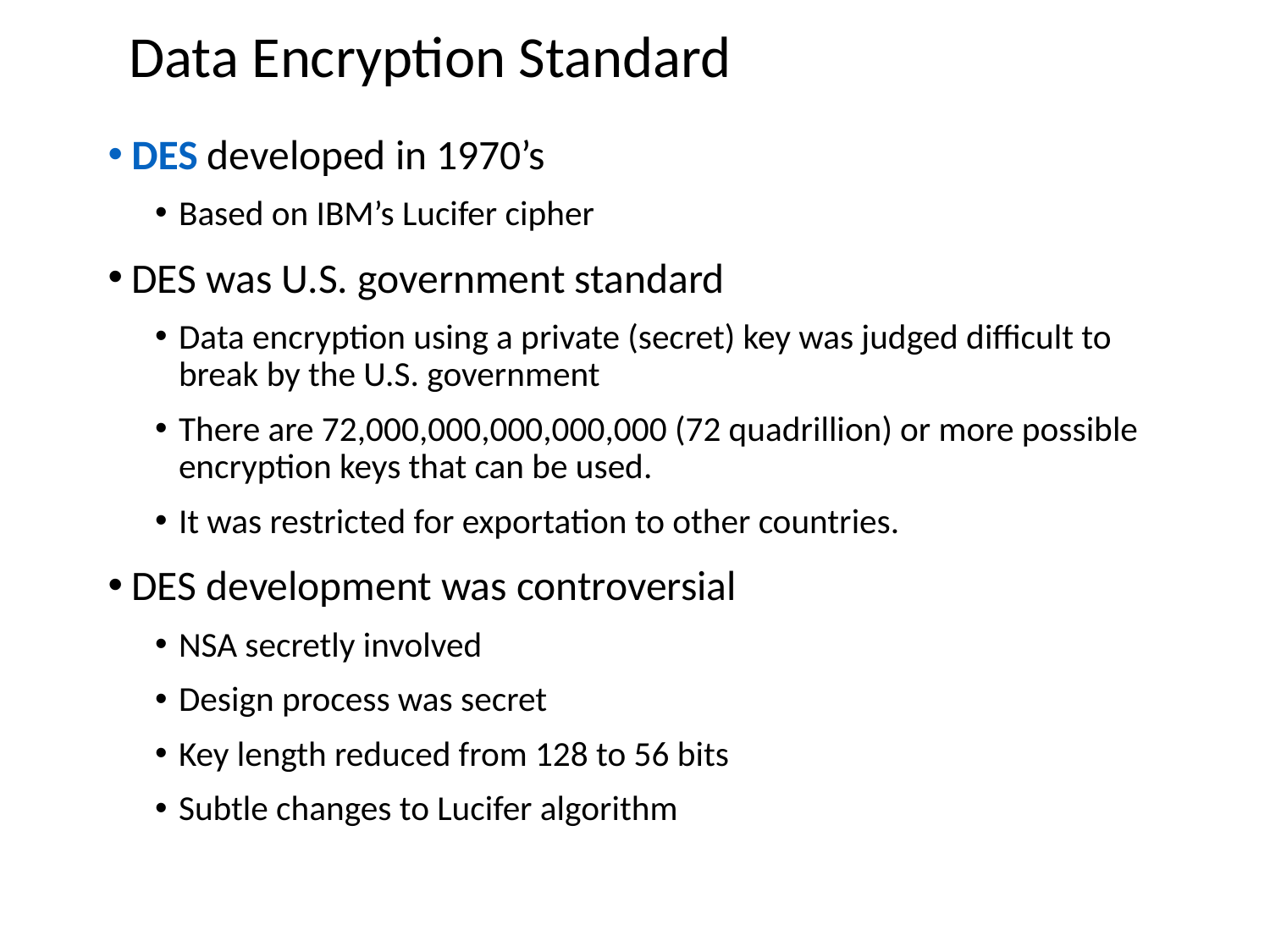

# Data Encryption Standard
DES developed in 1970’s
Based on IBM’s Lucifer cipher
DES was U.S. government standard
Data encryption using a private (secret) key was judged difficult to break by the U.S. government
There are 72,000,000,000,000,000 (72 quadrillion) or more possible encryption keys that can be used.
It was restricted for exportation to other countries.
DES development was controversial
NSA secretly involved
Design process was secret
Key length reduced from 128 to 56 bits
Subtle changes to Lucifer algorithm